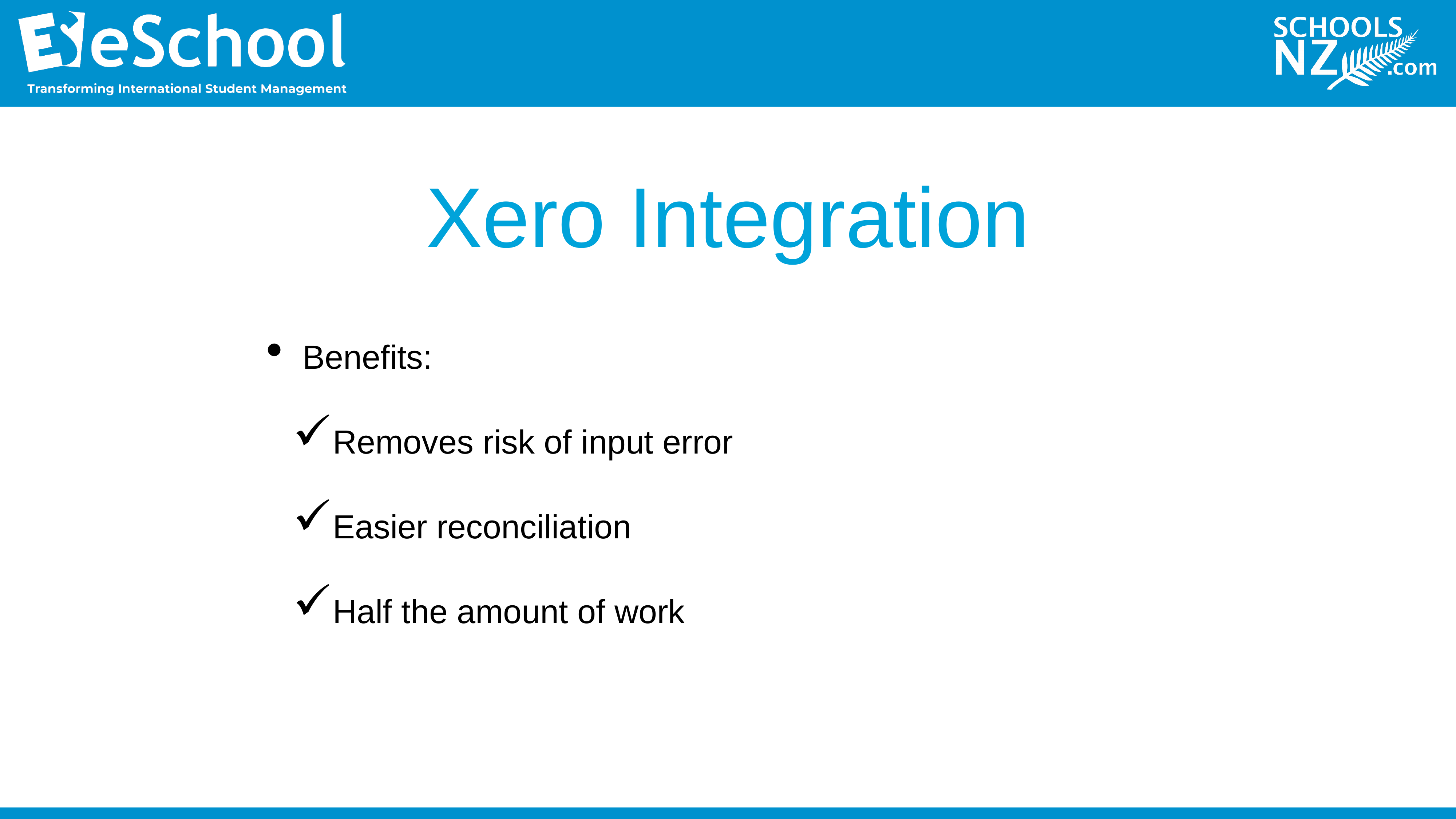

# Xero Integration
Benefits:
Removes risk of input error
Easier reconciliation
Half the amount of work